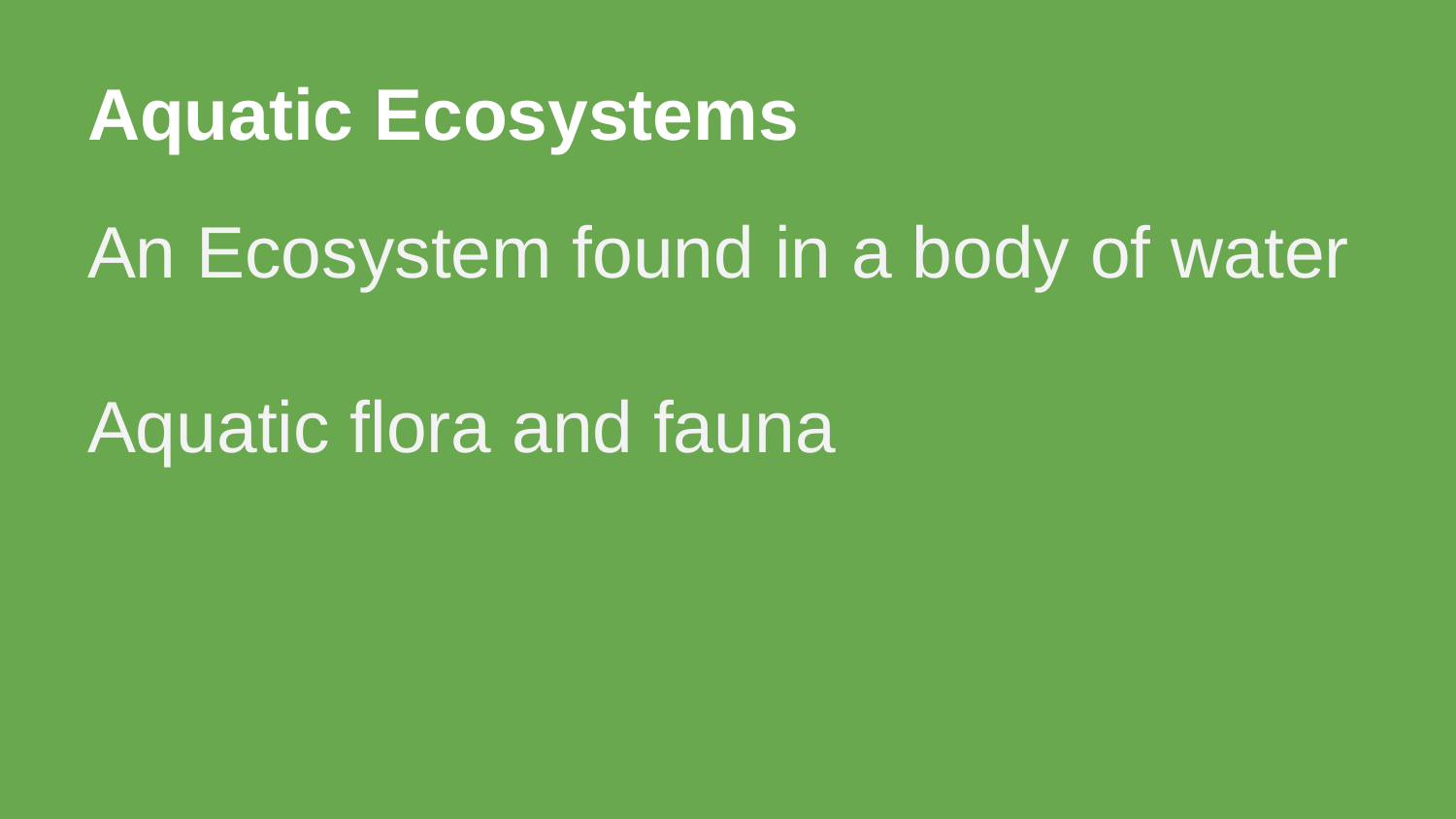

# Aquatic Ecosystems
An Ecosystem found in a body of water

Aquatic flora and fauna